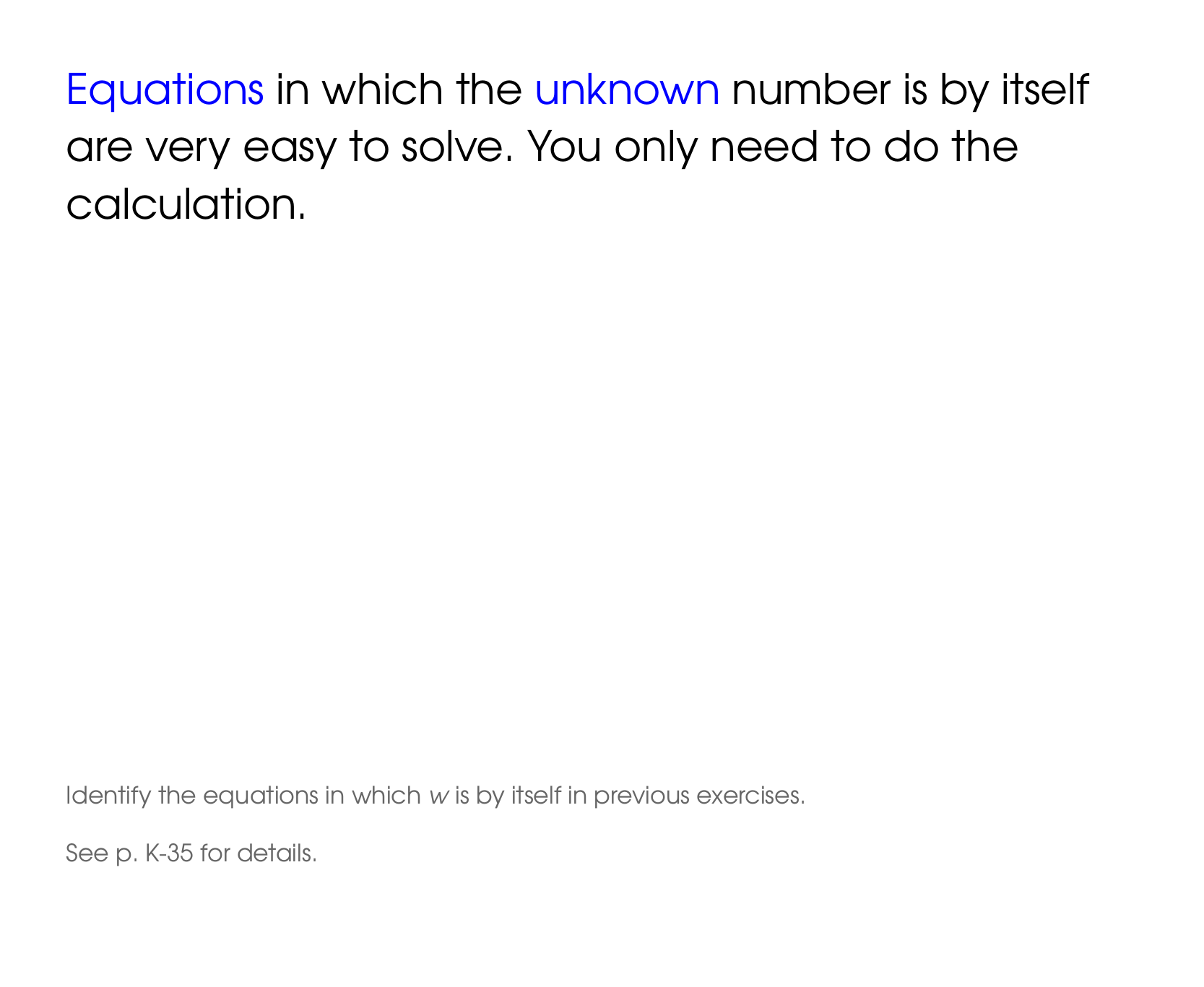

Equations in which the unknown number is by itself are very easy to solve. You only need to do the calculation.
Identify the equations in which w is by itself in previous exercises.
See p. K-35 for details.